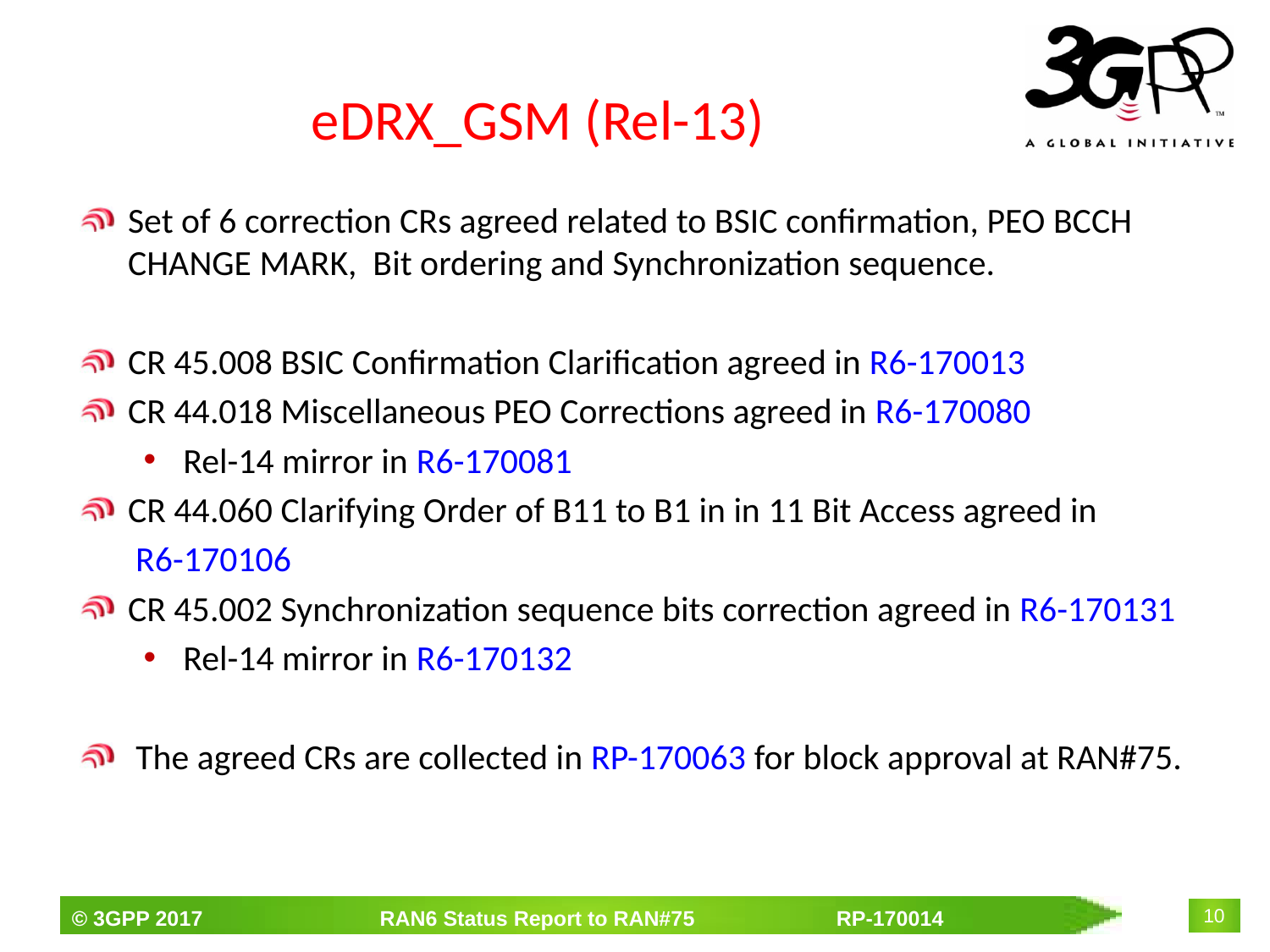

# eDRX_GSM (Rel-13)
Set of 6 correction CRs agreed related to BSIC confirmation, PEO BCCH CHANGE MARK,  Bit ordering and Synchronization sequence.

CR 45.008 BSIC Confirmation Clarification agreed in R6-170013
CR 44.018 Miscellaneous PEO Corrections agreed in R6-170080
Rel-14 mirror in R6-170081
CR 44.060 Clarifying Order of B11 to B1 in in 11 Bit Access agreed in
R6-170106
CR 45.002 Synchronization sequence bits correction agreed in R6-170131
Rel-14 mirror in R6-170132

 The agreed CRs are collected in RP-170063 for block approval at RAN#75.